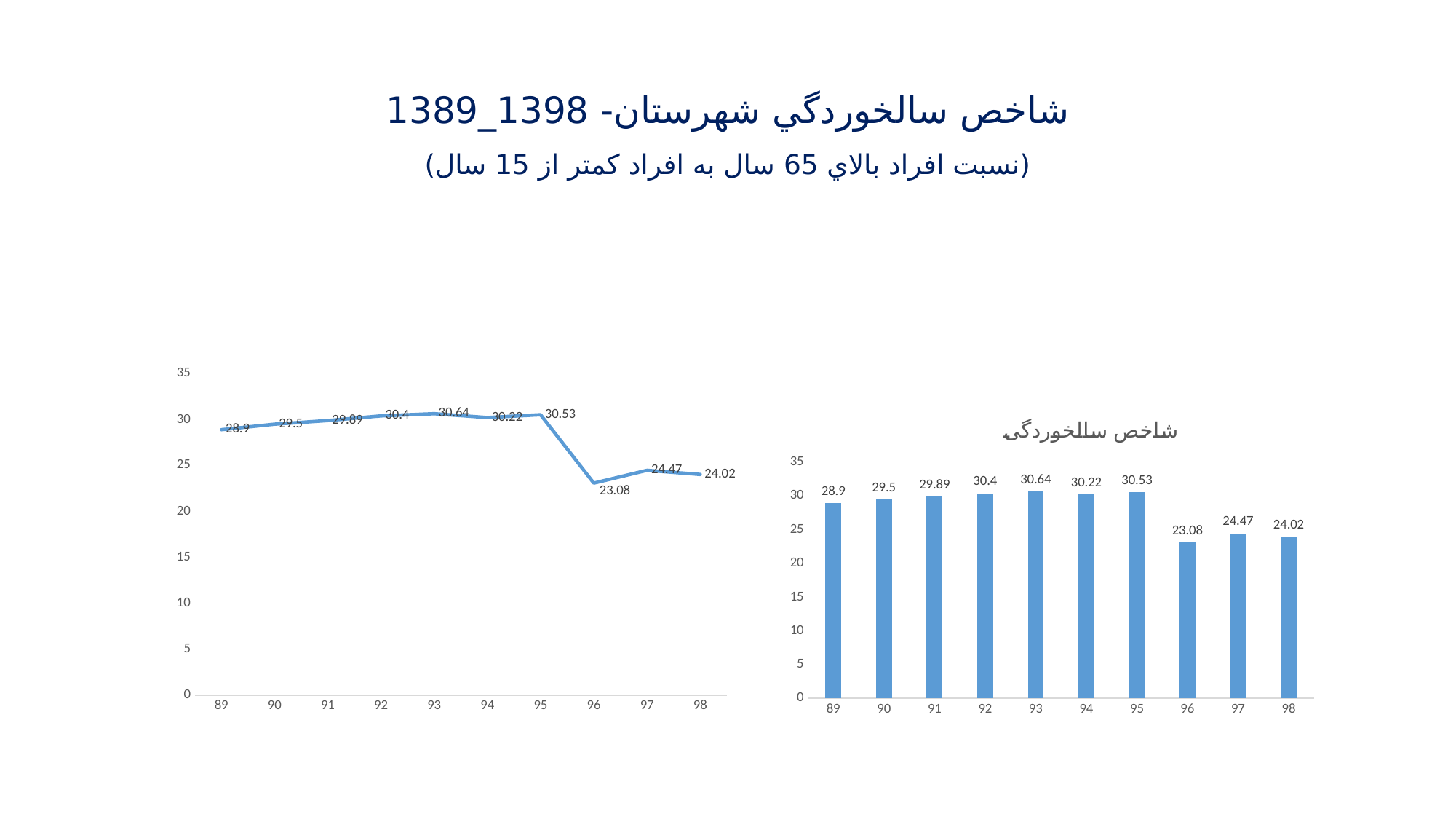

# شاخص سالخوردگي شهرستان- 1398_1389 (نسبت افراد بالاي 65 سال به افراد کمتر از 15 سال)

### Chart

| Category | شاخص سالخوردگی |
|---|---|
| 89 | 28.9 |
| 90 | 29.5 |
| 91 | 29.89 |
| 92 | 30.4 |
| 93 | 30.64 |
| 94 | 30.22 |
| 95 | 30.53 |
| 96 | 23.08 |
| 97 | 24.47 |
| 98 | 24.02 |

### Chart:

| Category | شاخص سالخوردگی |
|---|---|
| 89 | 28.9 |
| 90 | 29.5 |
| 91 | 29.89 |
| 92 | 30.4 |
| 93 | 30.64 |
| 94 | 30.22 |
| 95 | 30.53 |
| 96 | 23.08 |
| 97 | 24.47 |
| 98 | 24.02 |